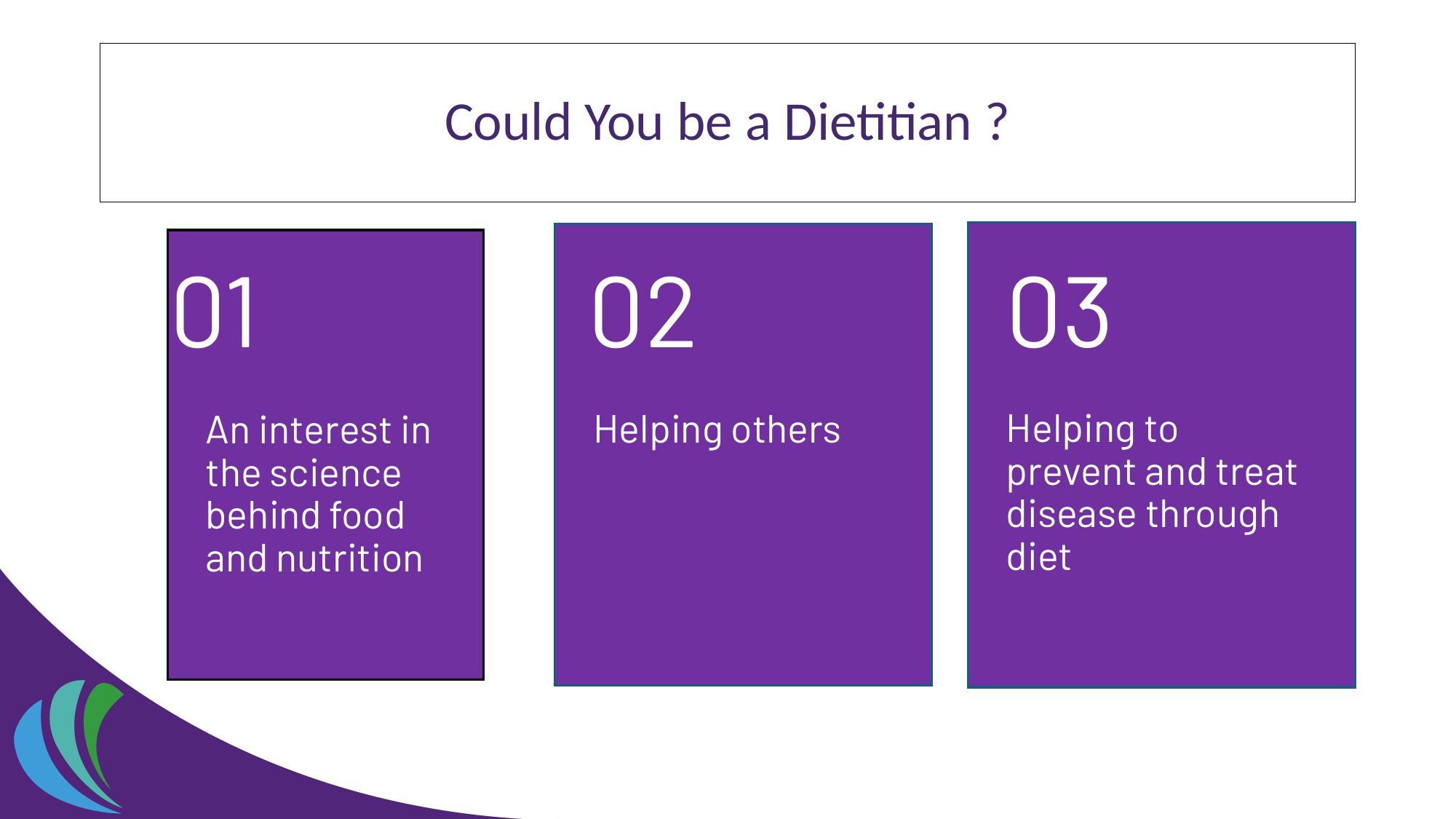

# Could You be a Dietitian ?
An interest in the science behind food and nutrition
01
Helping others
02
Helping to prevent and treat disease through diet
03